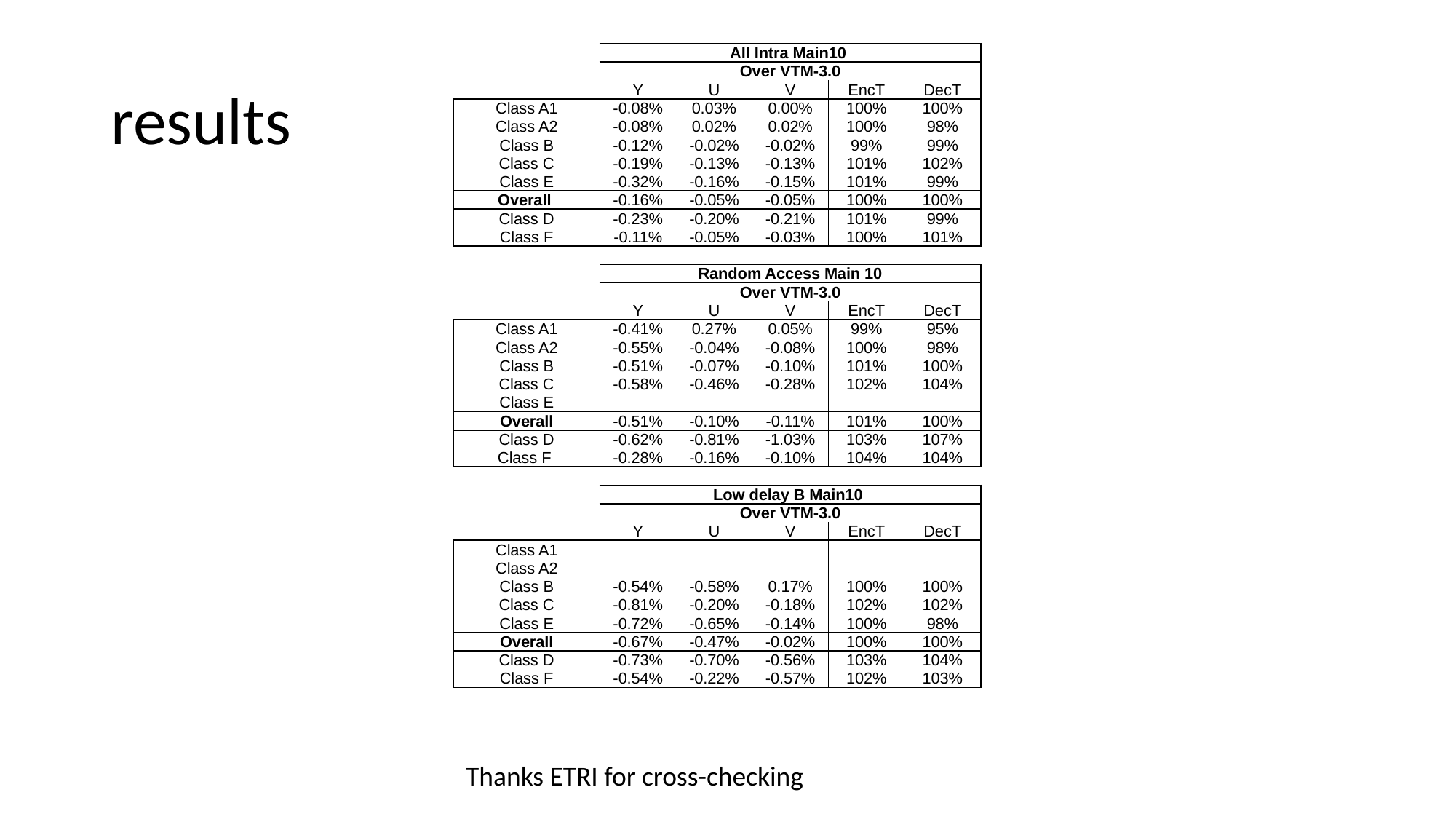

# results
|  | All Intra Main10 |  |  |  |  |
| --- | --- | --- | --- | --- | --- |
|  | Over VTM-3.0 |  |  |  |  |
|  | Y | U | V | EncT | DecT |
| Class A1 | -0.08% | 0.03% | 0.00% | 100% | 100% |
| Class A2 | -0.08% | 0.02% | 0.02% | 100% | 98% |
| Class B | -0.12% | -0.02% | -0.02% | 99% | 99% |
| Class C | -0.19% | -0.13% | -0.13% | 101% | 102% |
| Class E | -0.32% | -0.16% | -0.15% | 101% | 99% |
| Overall | -0.16% | -0.05% | -0.05% | 100% | 100% |
| Class D | -0.23% | -0.20% | -0.21% | 101% | 99% |
| Class F | -0.11% | -0.05% | -0.03% | 100% | 101% |
|  |  |  |  |  |  |
|  | Random Access Main 10 |  |  |  |  |
|  | Over VTM-3.0 |  |  |  |  |
|  | Y | U | V | EncT | DecT |
| Class A1 | -0.41% | 0.27% | 0.05% | 99% | 95% |
| Class A2 | -0.55% | -0.04% | -0.08% | 100% | 98% |
| Class B | -0.51% | -0.07% | -0.10% | 101% | 100% |
| Class C | -0.58% | -0.46% | -0.28% | 102% | 104% |
| Class E |  |  |  |  |  |
| Overall | -0.51% | -0.10% | -0.11% | 101% | 100% |
| Class D | -0.62% | -0.81% | -1.03% | 103% | 107% |
| Class F | -0.28% | -0.16% | -0.10% | 104% | 104% |
|  |  |  |  |  |  |
|  | Low delay B Main10 |  |  |  |  |
|  | Over VTM-3.0 |  |  |  |  |
|  | Y | U | V | EncT | DecT |
| Class A1 |  |  |  |  |  |
| Class A2 |  |  |  |  |  |
| Class B | -0.54% | -0.58% | 0.17% | 100% | 100% |
| Class C | -0.81% | -0.20% | -0.18% | 102% | 102% |
| Class E | -0.72% | -0.65% | -0.14% | 100% | 98% |
| Overall | -0.67% | -0.47% | -0.02% | 100% | 100% |
| Class D | -0.73% | -0.70% | -0.56% | 103% | 104% |
| Class F | -0.54% | -0.22% | -0.57% | 102% | 103% |
Thanks ETRI for cross-checking